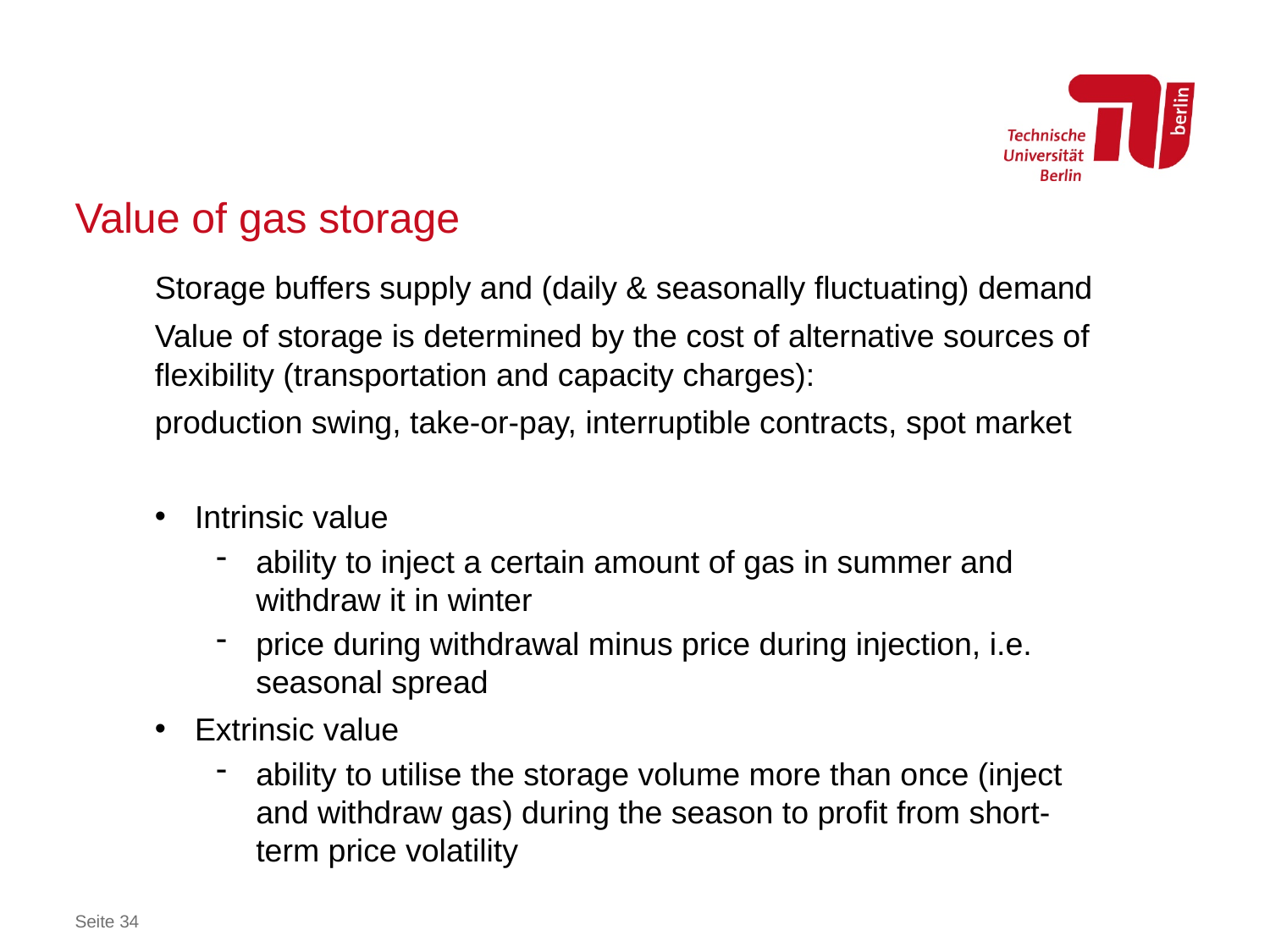

# Value of gas storage
Storage buffers supply and (daily & seasonally fluctuating) demand
Value of storage is determined by the cost of alternative sources of flexibility (transportation and capacity charges):
production swing, take-or-pay, interruptible contracts, spot market

Intrinsic value
ability to inject a certain amount of gas in summer and withdraw it in winter
price during withdrawal minus price during injection, i.e. seasonal spread
Extrinsic value
ability to utilise the storage volume more than once (inject and withdraw gas) during the season to profit from short-term price volatility

Seite 34